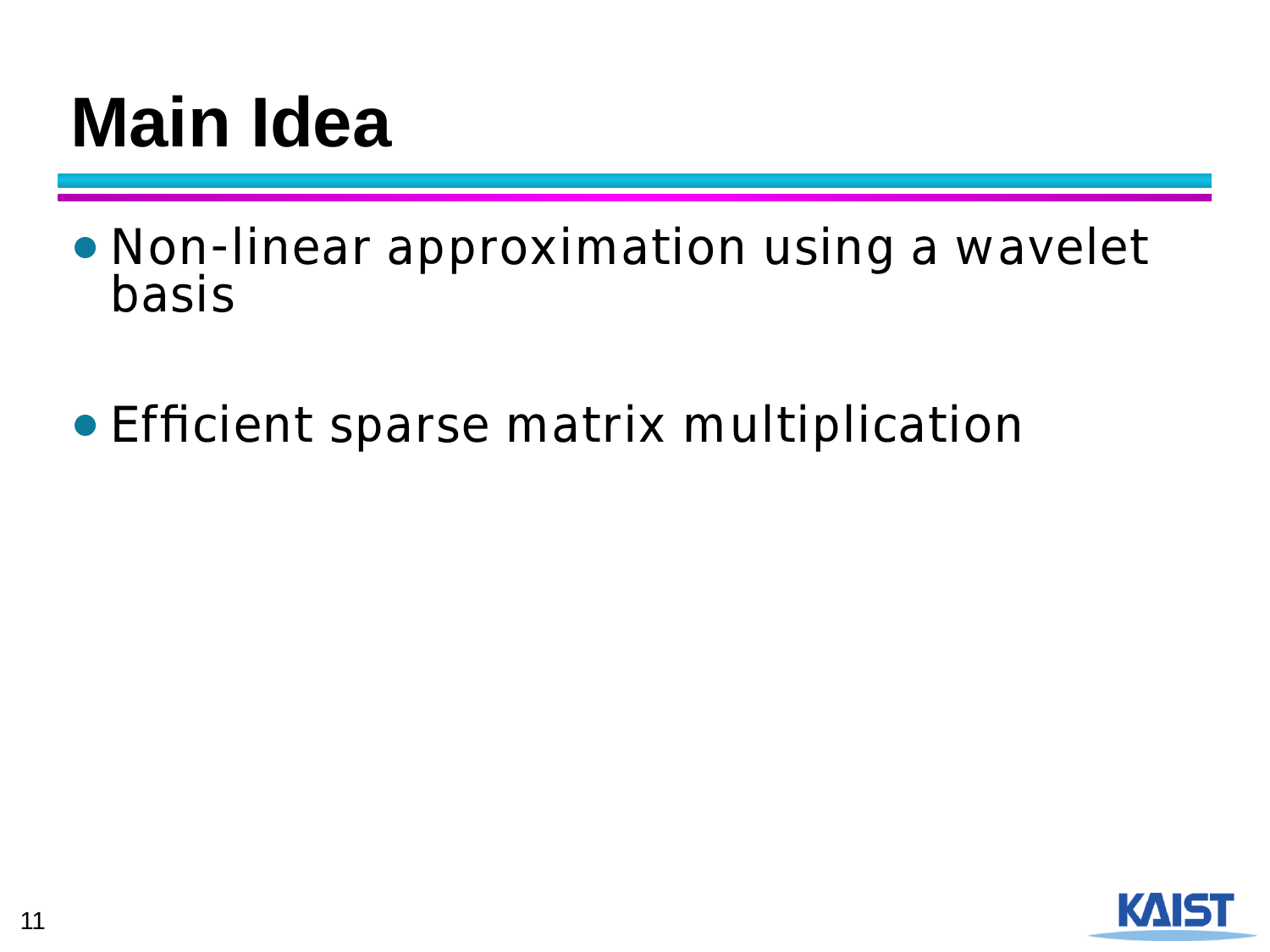

# Main Idea
Non-linear approximation using a wavelet basis

Efficient sparse matrix multiplication